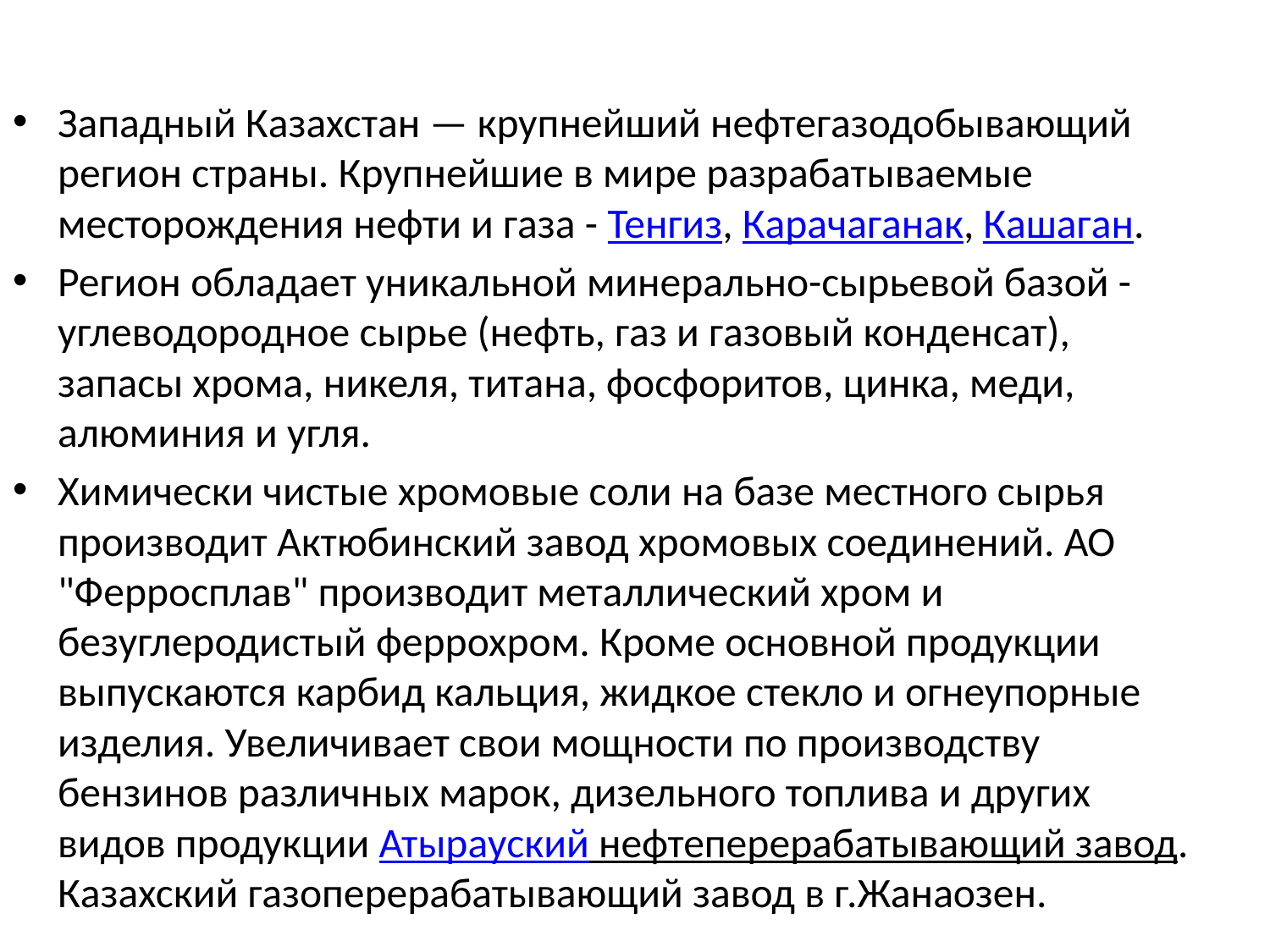

#
Западный Казахстан — крупнейший нефтегазодобывающий регион страны. Крупнейшие в мире разрабатываемые месторождения нефти и газа - Тенгиз, Карачаганак, Кашаган.
Регион обладает уникальной минерально-сырьевой базой - углеводородное сырье (нефть, газ и газовый конденсат), запасы хрома, никеля, титана, фосфоритов, цинка, меди, алюминия и угля.
Химически чистые хромовые соли на базе местного сырья производит Актюбинский завод хромовых соединений. АО "Ферросплав" производит металлический хром и безуглеродистый феррохром. Кроме основной продукции выпускаются карбид кальция, жидкое стекло и огнеупорные изделия. Увеличивает свои мощности по производству бензинов различных марок, дизельного топлива и других видов продукции Атырауский нефтеперерабатывающий завод. Казахский газоперерабатывающий завод в г.Жанаозен.